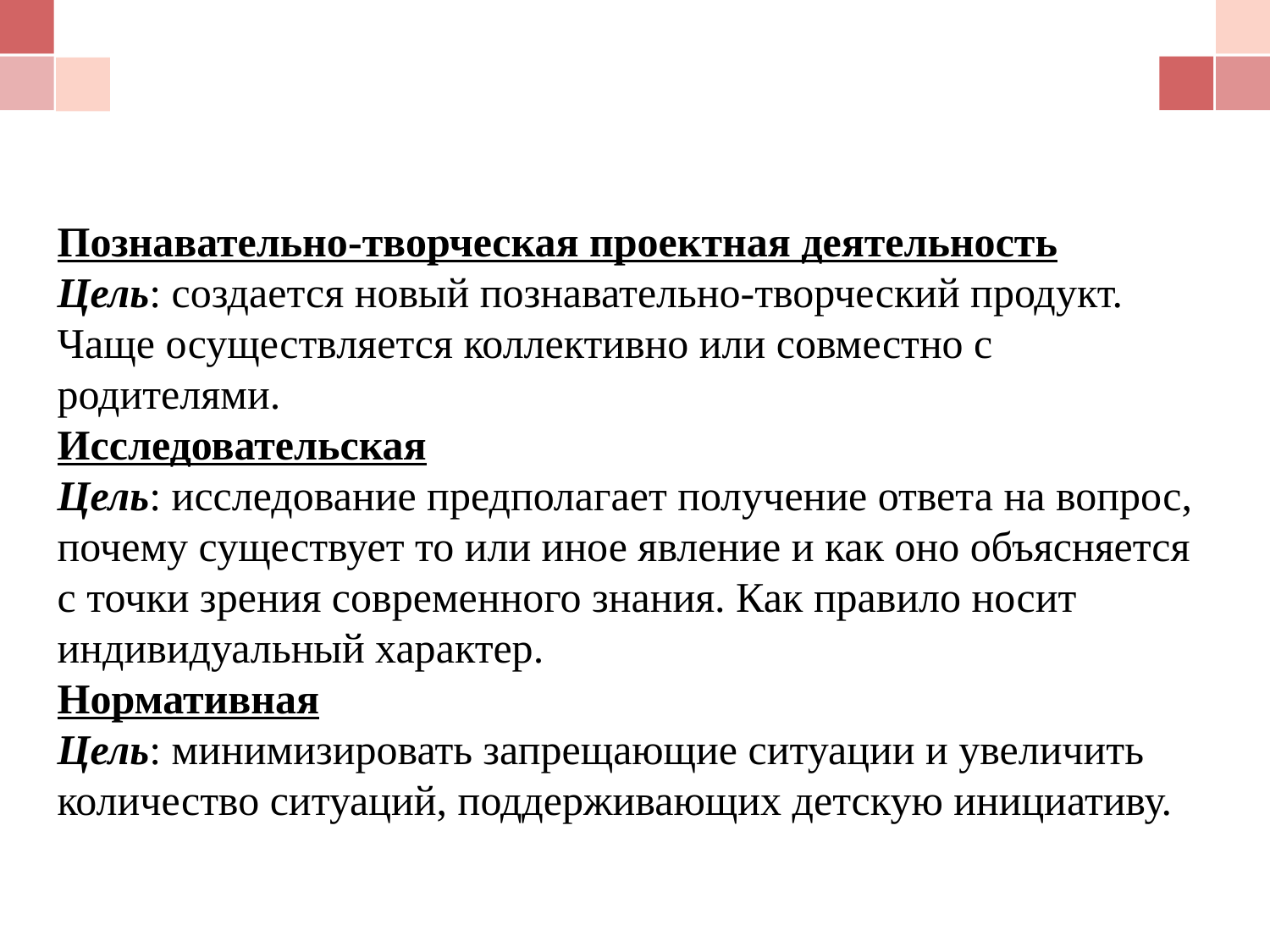

Познавательно-творческая проектная деятельность
Цель: создается новый познавательно-творческий продукт. Чаще осуществляется коллективно или совместно с родителями.
Исследовательская
Цель: исследование предполагает получение ответа на вопрос, почему существует то или иное явление и как оно объясняется с точки зрения современного знания. Как правило носит индивидуальный характер.
Нормативная
Цель: минимизировать запрещающие ситуации и увеличить количество ситуаций, поддерживающих детскую инициативу.